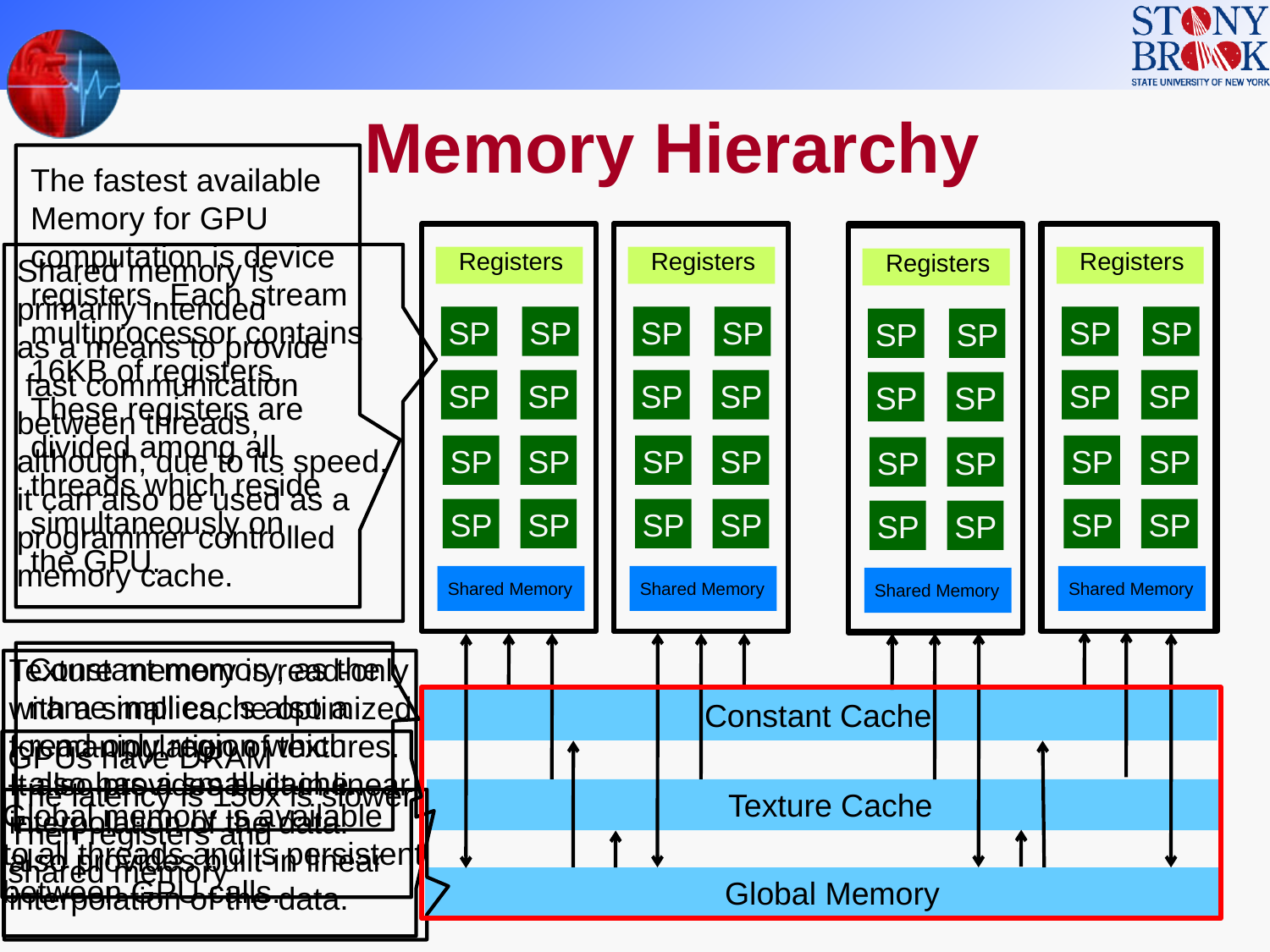

Memory Hierarchy

The fastest available
Memory for GPU
computation is device
registers. Each stream
multiprocessor contains
16KB of registers.
These registers are
divided among all
threads which reside
simultaneously on
the GPU.

Registers

SP

SP

SP

SP

SP

SP

SP

SP

Shared Memory

Registers

SP

SP

SP

SP

SP

SP

SP

SP

Shared Memory

Registers

SP

SP

SP

SP

SP

SP

SP

SP

Shared Memory

Registers

SP

SP

SP

SP

SP

SP

SP

SP

Shared Memory
Shared memory is
primarily intended
as a means to provide
 fast communication
between threads,
although, due to its speed,
it can also be used as a
programmer controlled
memory cache.

Constant memory, as the
name implies, is also a
read-only region which
also has a small cache.

Texture memory is read-only
with a small cache optimized
for manipulation of textures.
It also provides built-in linear interpolation of the data.
also provides built-in linear interpolation of the data.

GPUs have DRAM
The latency is 150x is slower
Then registers and
shared memory

Constant Cache

Texture Cache
Global memory is available
to all threads and is persistent
between GPU calls.

Global Memory